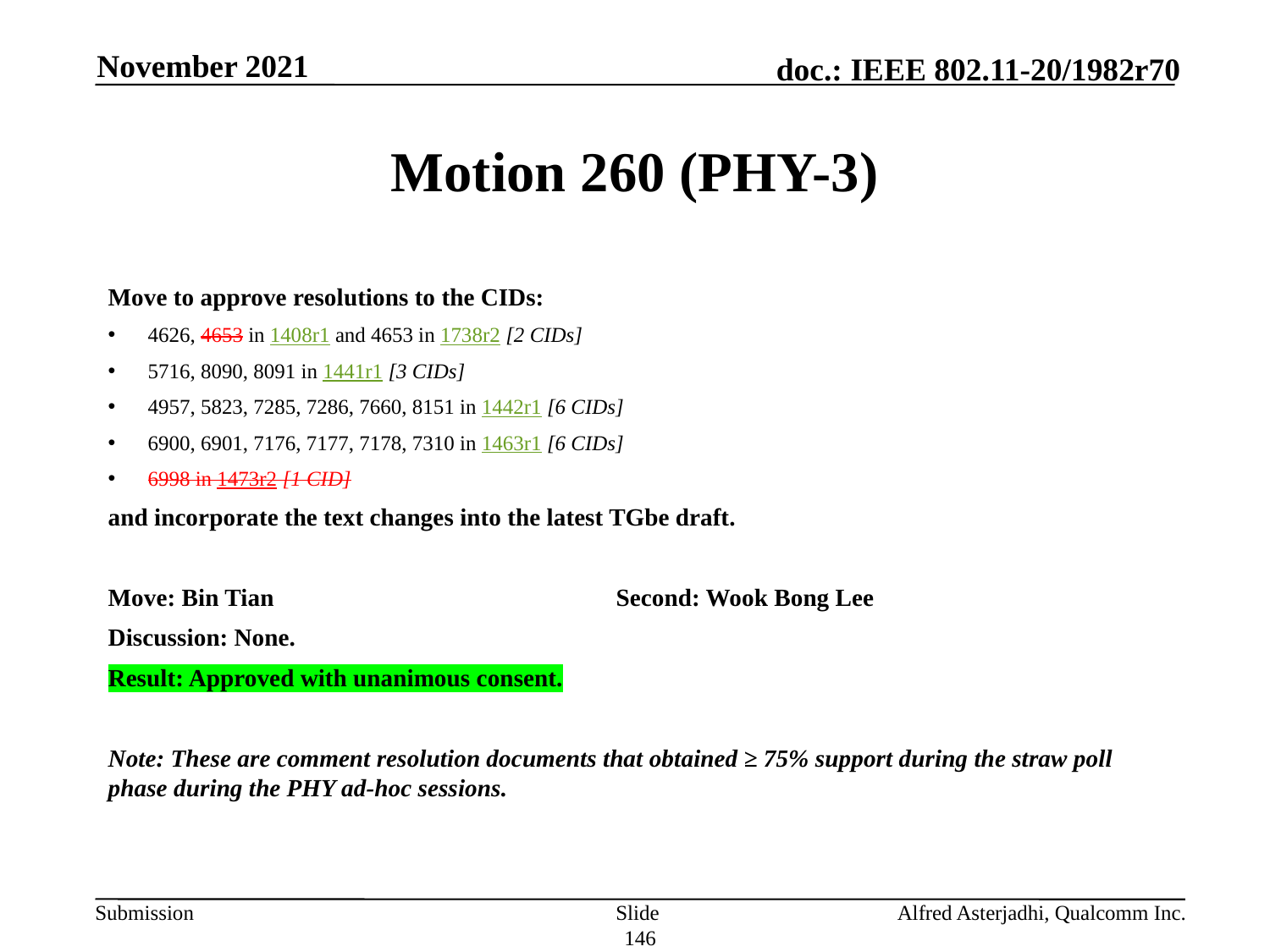

November 2021
# Motion 260 (PHY-3)
Move to approve resolutions to the CIDs:
4626, 4653 in 1408r1 and 4653 in 1738r2 [2 CIDs]
5716, 8090, 8091 in 1441r1 [3 CIDs]
4957, 5823, 7285, 7286, 7660, 8151 in 1442r1 [6 CIDs]
6900, 6901, 7176, 7177, 7178, 7310 in 1463r1 [6 CIDs]
6998 in 1473r2 [1 CID]
and incorporate the text changes into the latest TGbe draft.

Move: Bin Tian			Second: Wook Bong Lee
Discussion: None.
Result: Approved with unanimous consent.

Note: These are comment resolution documents that obtained ≥ 75% support during the straw poll phase during the PHY ad-hoc sessions.

Slide 146
Alfred Asterjadhi, Qualcomm Inc.